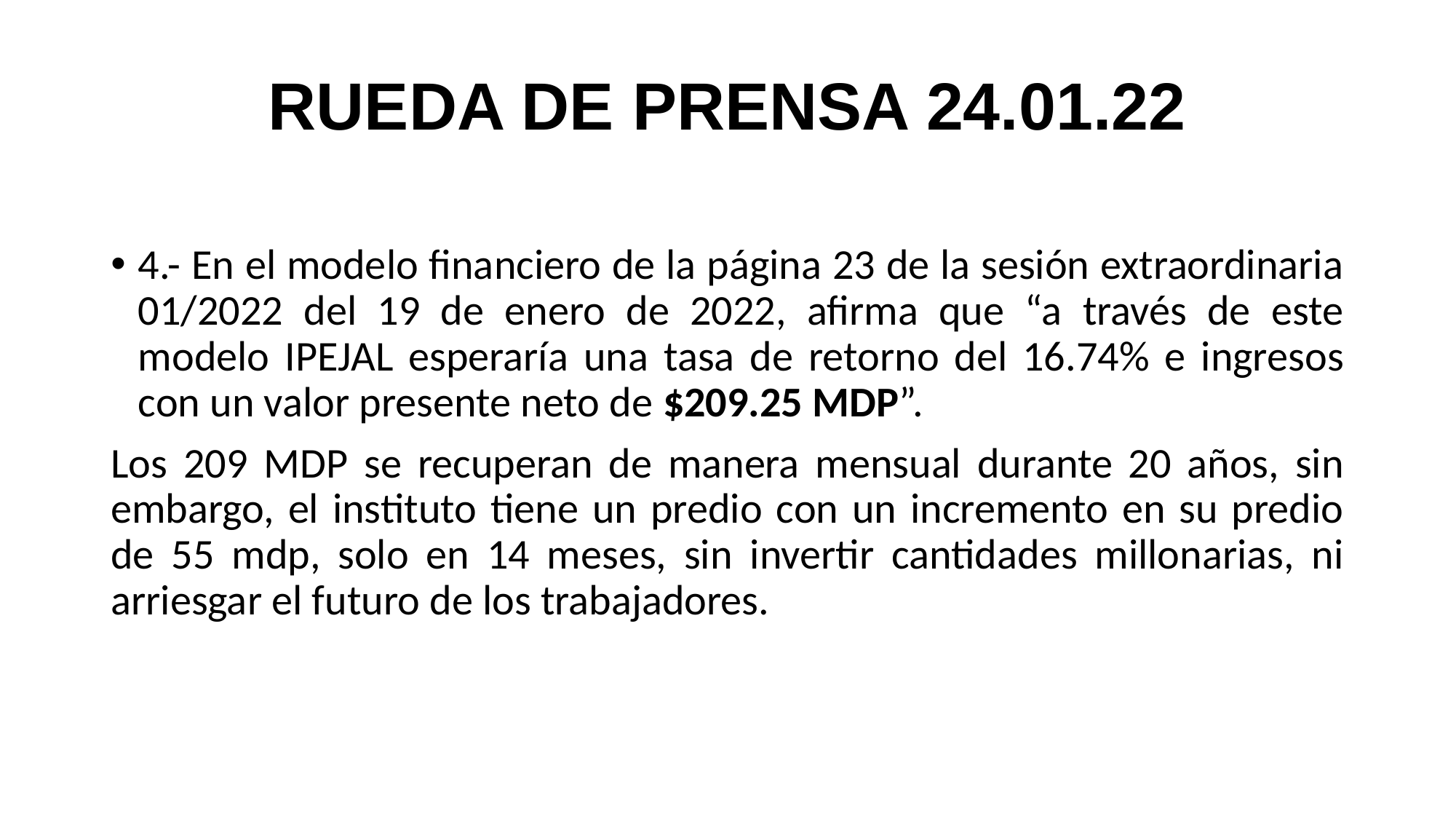

# RUEDA DE PRENSA 24.01.22
4.- En el modelo financiero de la página 23 de la sesión extraordinaria 01/2022 del 19 de enero de 2022, afirma que “a través de este modelo IPEJAL esperaría una tasa de retorno del 16.74% e ingresos con un valor presente neto de $209.25 MDP”.
Los 209 MDP se recuperan de manera mensual durante 20 años, sin embargo, el instituto tiene un predio con un incremento en su predio de 55 mdp, solo en 14 meses, sin invertir cantidades millonarias, ni arriesgar el futuro de los trabajadores.